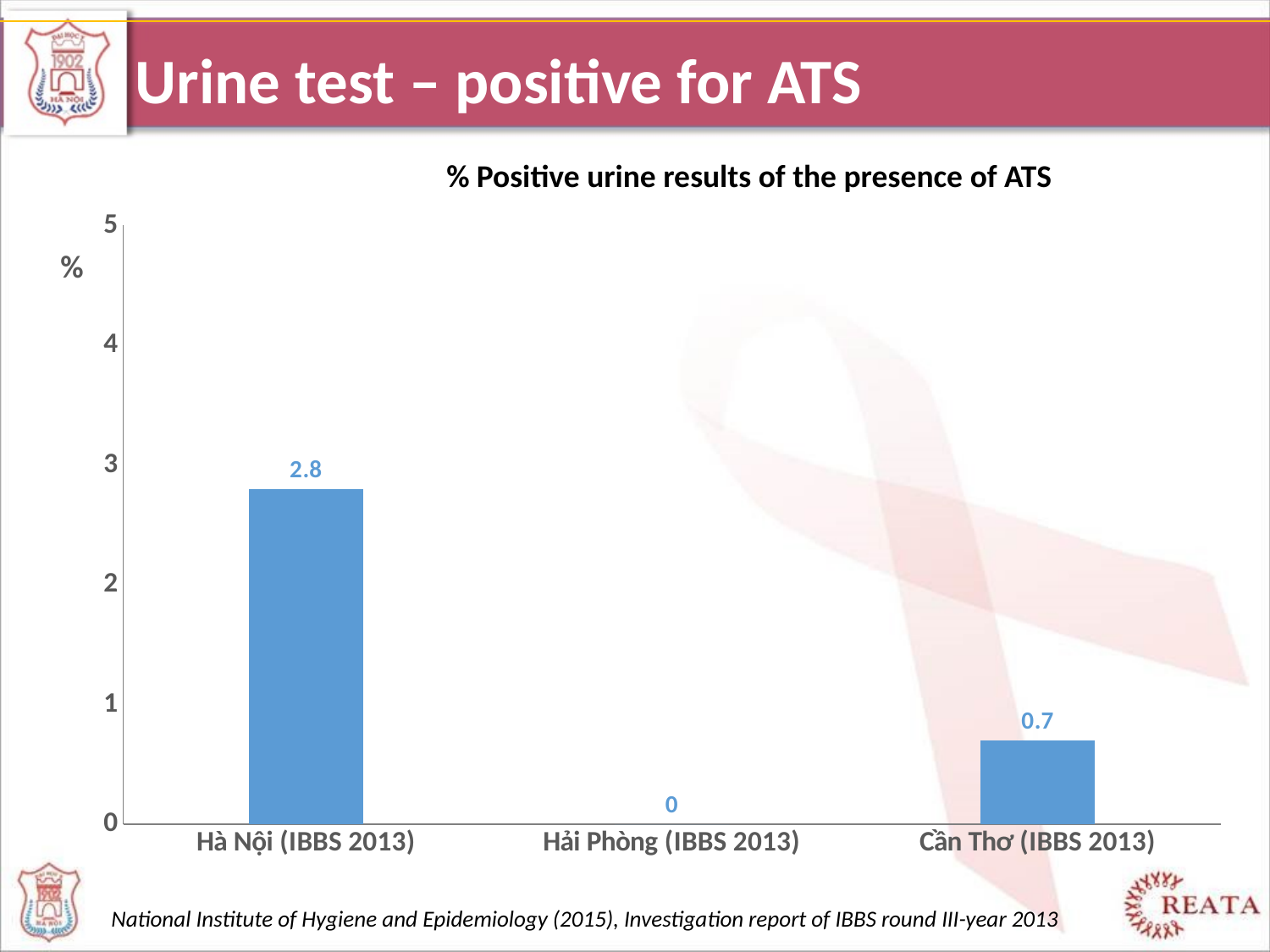

# Urine test – positive for ATS
% Positive urine results of the presence of ATS

### Chart

| Category | Series 1 |
|---|---|
| Hà Nội (IBBS 2013) | 2.8 |
| Hải Phòng (IBBS 2013) | 0.0 |
| Cần Thơ (IBBS 2013) | 0.7 |
National Institute of Hygiene and Epidemiology (2015), Investigation report of IBBS round III-year 2013